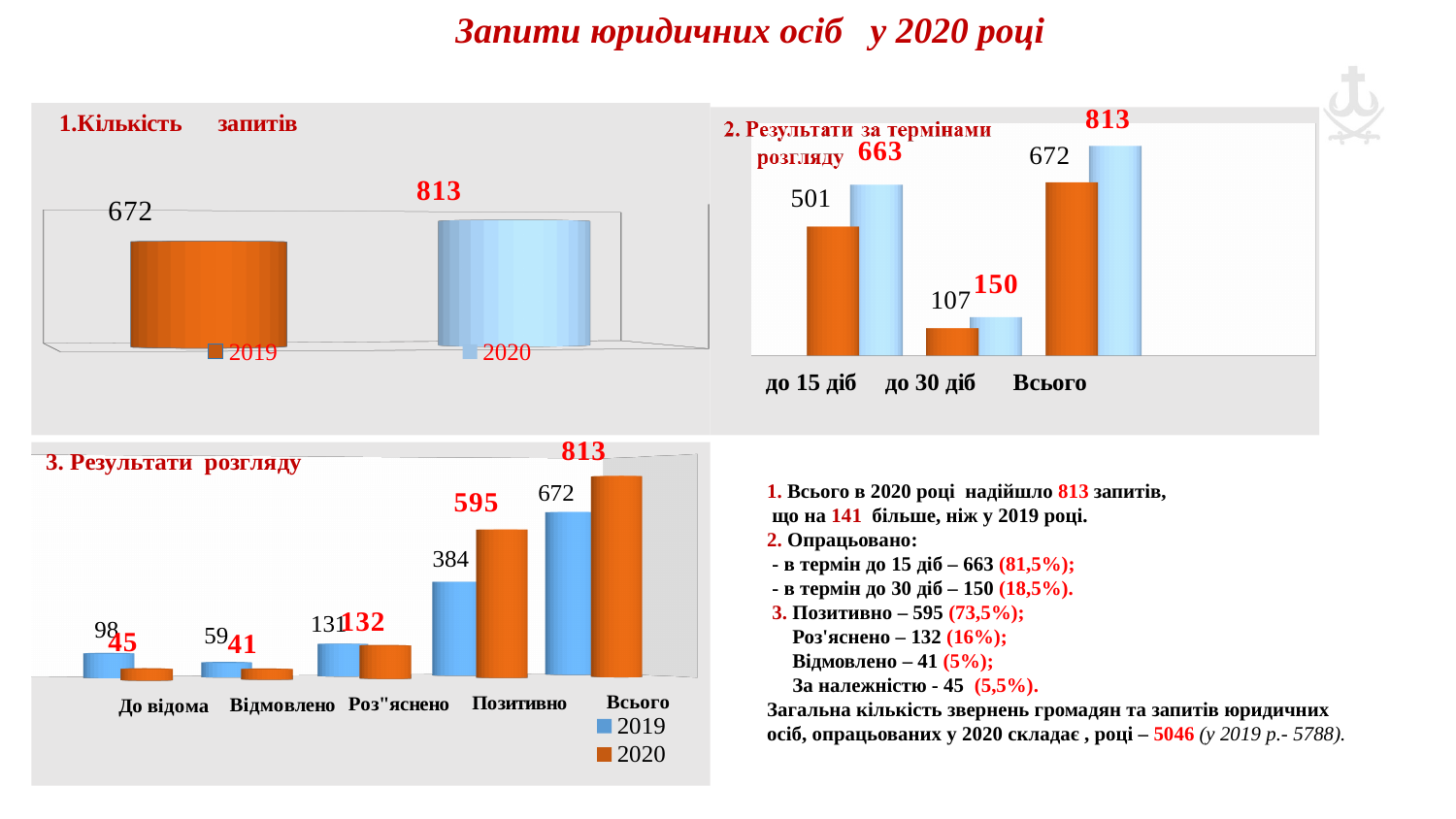

Запити юридичних осіб   у 2020 році

[unsupported chart]

[unsupported chart]

[unsupported chart]

1. Всього в 2020 році  надійшло 813 запитів,
 що на 141  більше, ніж у 2019 році.
2. Опрацьовано:
 - в термін до 15 діб – 663 (81,5%);
 - в термін до 30 діб – 150 (18,5%).
 3. Позитивно – 595 (73,5%);
     Роз'яснено – 132 (16%);
     Відмовлено – 41 (5%);
     За належністю - 45  (5,5%).
Загальна кількість звернень громадян та запитів юридичних осіб, опрацьованих у 2020 складає , році – 5046 (у 2019 р.- 5788).